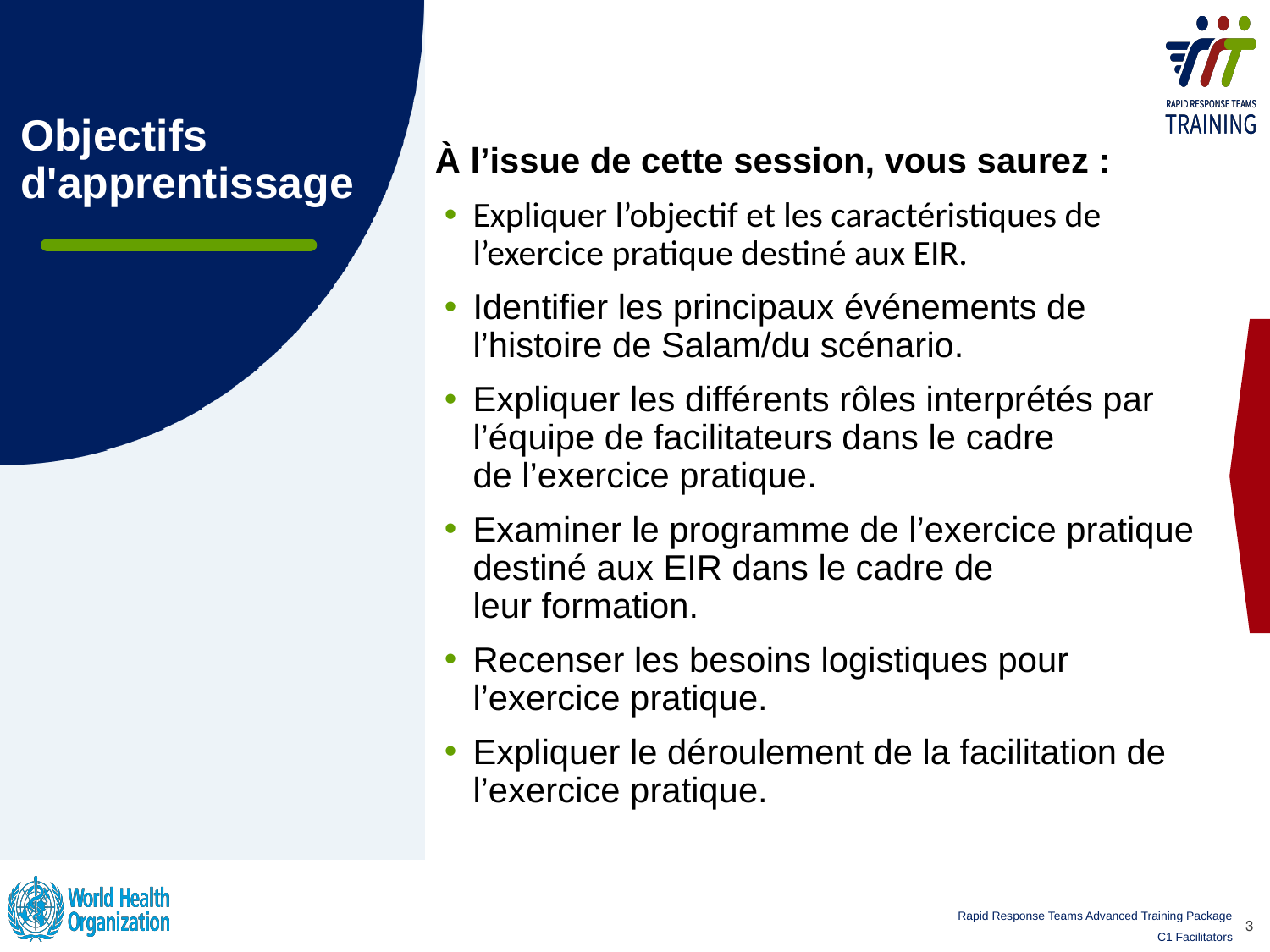

À l’issue de cette session, vous saurez :
Expliquer l’objectif et les caractéristiques de l’exercice pratique destiné aux EIR.
Identifier les principaux événements de l’histoire de Salam/du scénario.
Expliquer les différents rôles interprétés par l’équipe de facilitateurs dans le cadre de l’exercice pratique.
Examiner le programme de l’exercice pratique destiné aux EIR dans le cadre de leur formation.
Recenser les besoins logistiques pour l’exercice pratique.
Expliquer le déroulement de la facilitation de l’exercice pratique.
# Objectifs  d'apprentissage